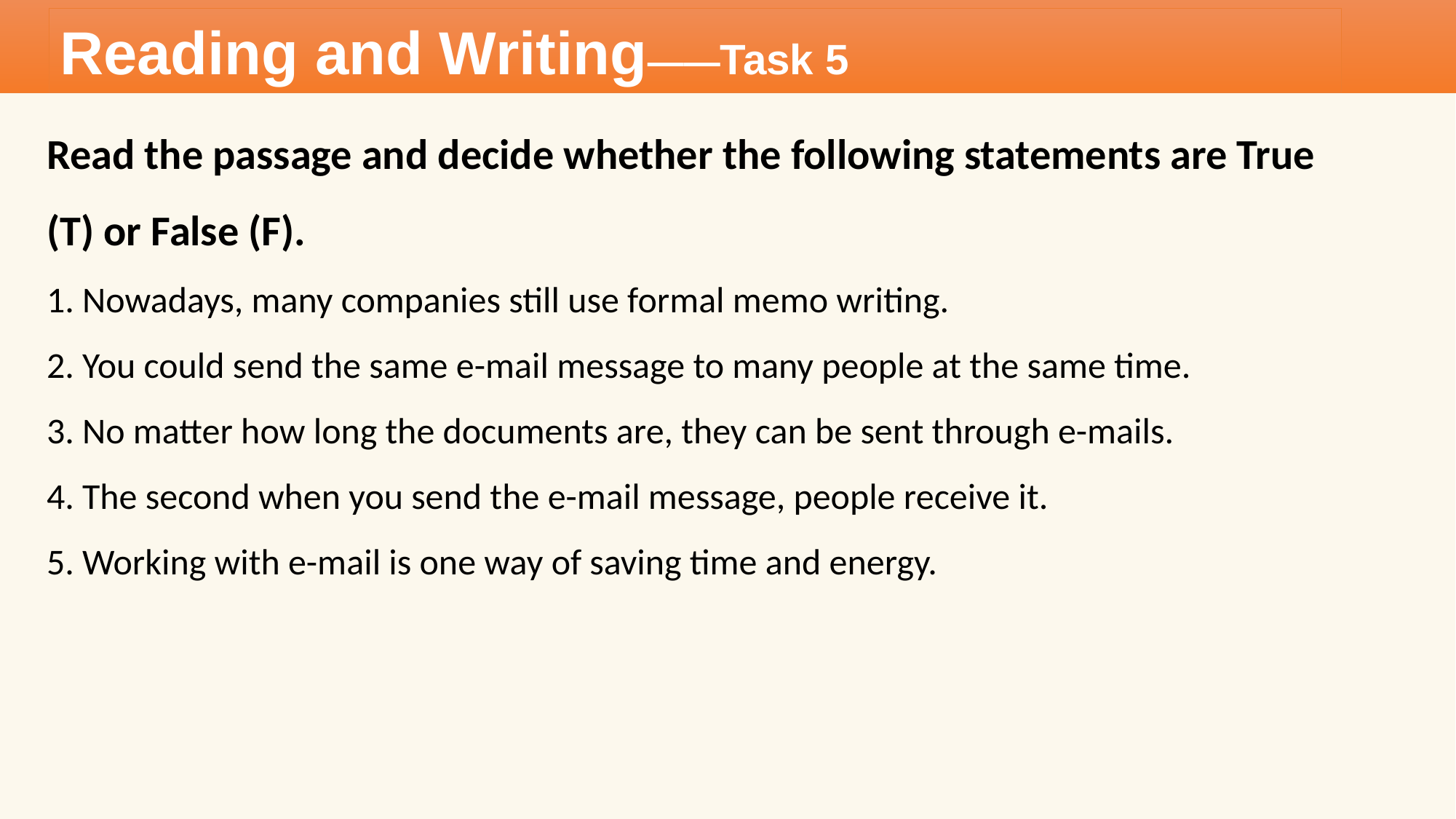

Reading and Writing——Task 5
Read the passage and decide whether the following statements are True
(T) or False (F).
1. Nowadays, many companies still use formal memo writing.
2. You could send the same e-mail message to many people at the same time.
3. No matter how long the documents are, they can be sent through e-mails.
4. The second when you send the e-mail message, people receive it.
5. Working with e-mail is one way of saving time and energy.